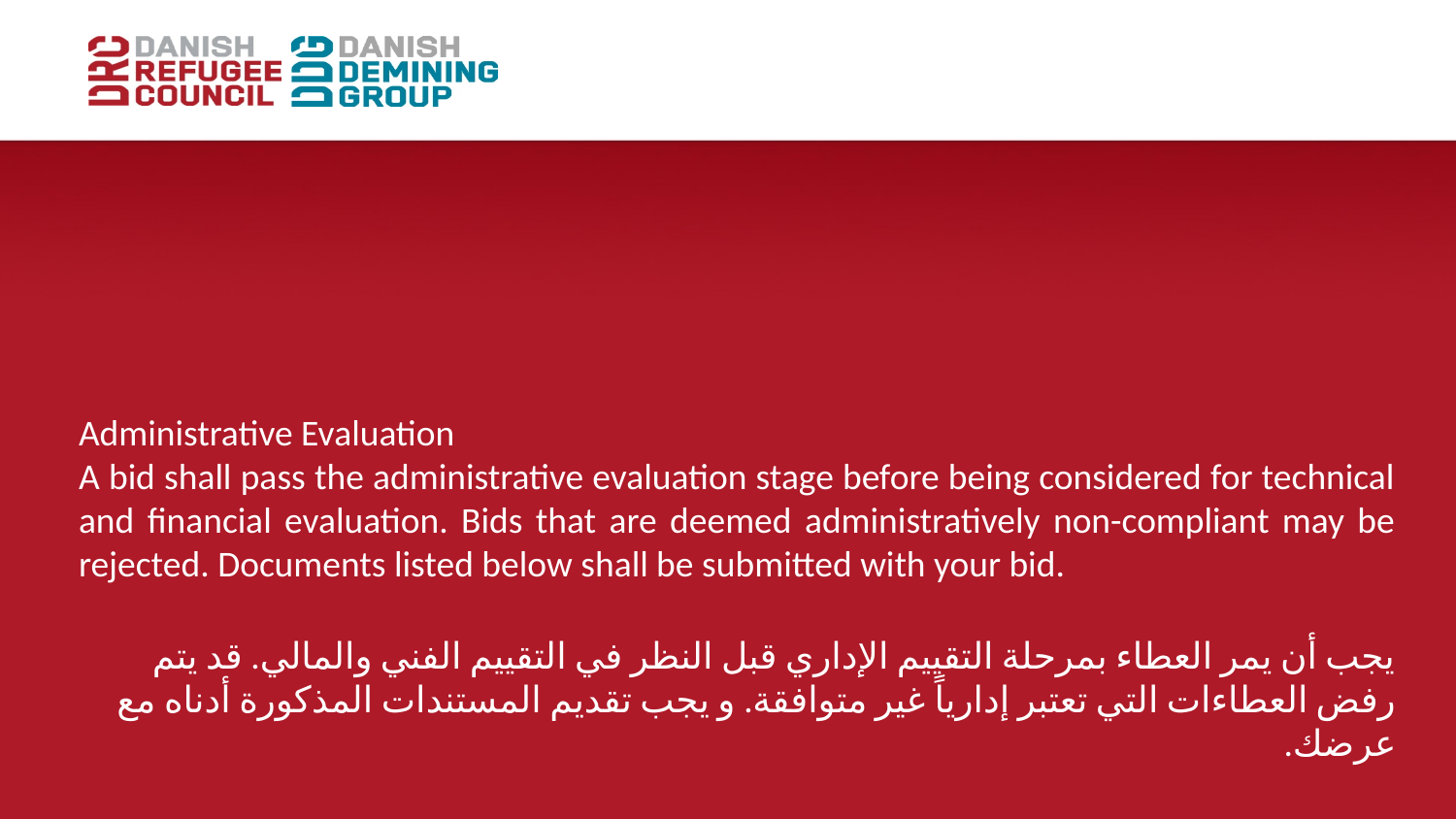

Administrative Evaluation
A bid shall pass the administrative evaluation stage before being considered for technical and financial evaluation. Bids that are deemed administratively non-compliant may be rejected. Documents listed below shall be submitted with your bid.

يجب أن يمر العطاء بمرحلة التقييم الإداري قبل النظر في التقييم الفني والمالي. قد يتم رفض العطاءات التي تعتبر إدارياً غير متوافقة. و يجب تقديم المستندات المذكورة أدناه مع عرضك.
#